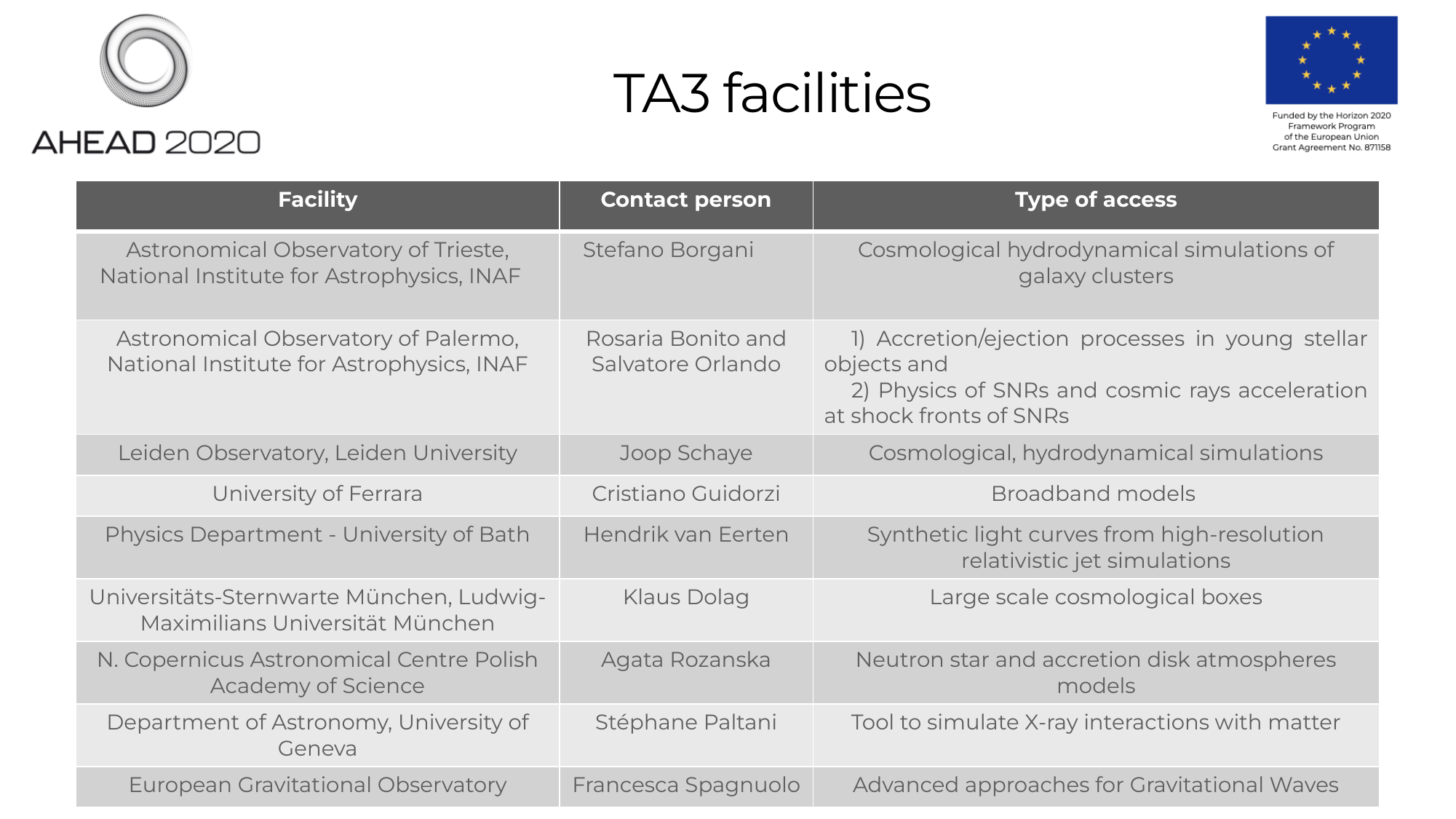

# TA3 facilities
| Facility | Contact person | Type of access |
| --- | --- | --- |
| Astronomical Observatory of Trieste, National Institute for Astrophysics, INAF | Stefano Borgani | Cosmological hydrodynamical simulations of galaxy clusters |
| Astronomical Observatory of Palermo, National Institute for Astrophysics, INAF | Rosaria Bonito and Salvatore Orlando | 1) Accretion/ejection processes in young stellar objects and 2) Physics of SNRs and cosmic rays acceleration at shock fronts of SNRs |
| Leiden Observatory, Leiden University | Joop Schaye | Cosmological, hydrodynamical simulations |
| University of Ferrara | Cristiano Guidorzi | Broadband models |
| Physics Department - University of Bath | Hendrik van Eerten | Synthetic light curves from high-resolution relativistic jet simulations |
| Universitäts-Sternwarte München, Ludwig-Maximilians Universität München | Klaus Dolag | Large scale cosmological boxes |
| N. Copernicus Astronomical Centre Polish Academy of Science | Agata Rozanska | Neutron star and accretion disk atmospheres models |
| Department of Astronomy, University of Geneva | Stéphane Paltani | Tool to simulate X-ray interactions with matter |
| European Gravitational Observatory | Francesca Spagnuolo | Advanced approaches for Gravitational Waves |